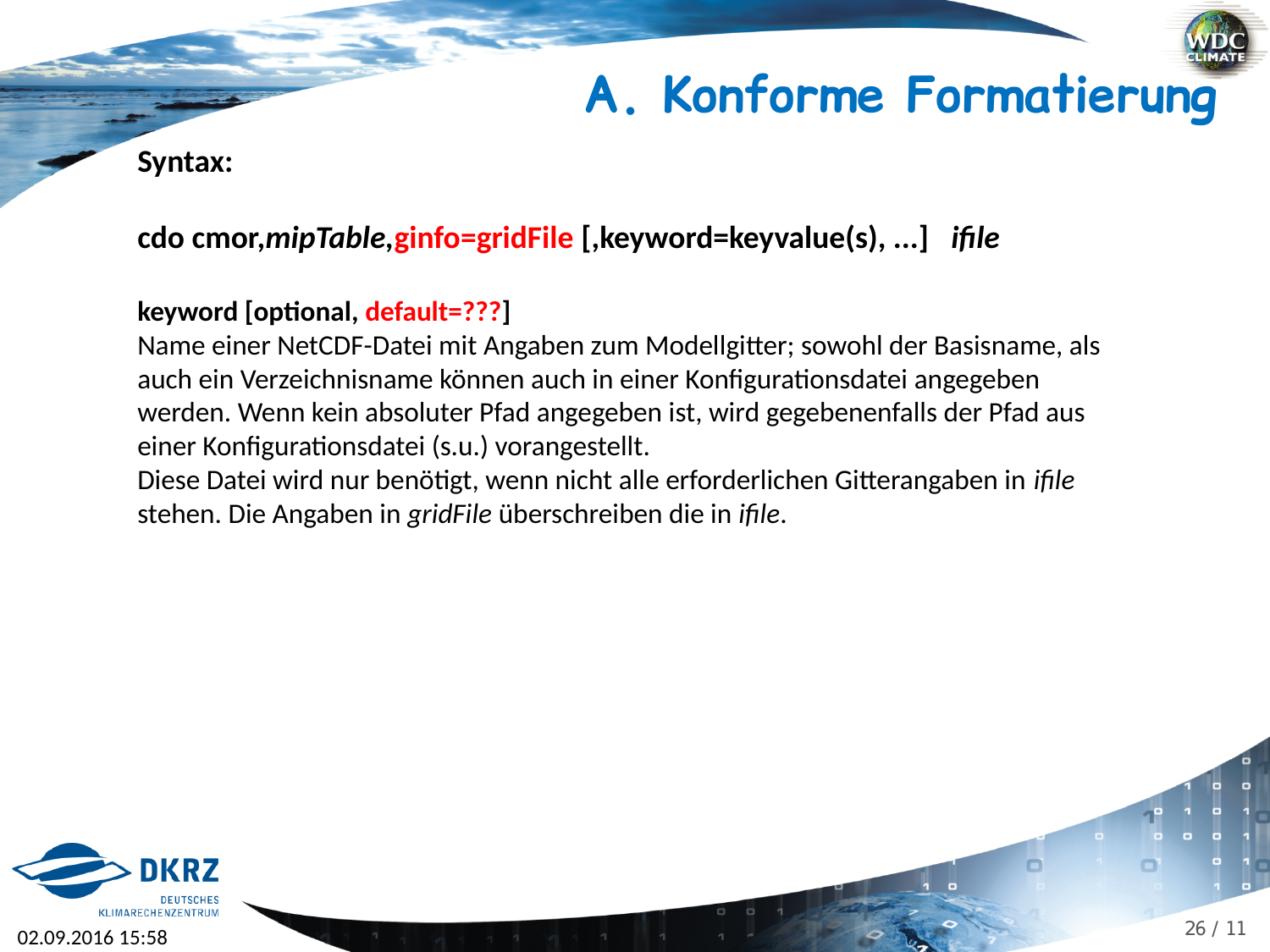

A. Konforme Formatierung

Syntax:
cdo cmor,mipTable,ginfo=gridFile [,keyword=keyvalue(s), ...]   ifile
keyword [optional, default=???]
Name einer NetCDF-Datei mit Angaben zum Modellgitter; sowohl der Basisname, als auch ein Verzeichnisname können auch in einer Konfigurationsdatei angegeben werden. Wenn kein absoluter Pfad angegeben ist, wird gegebenenfalls der Pfad aus einer Konfigurationsdatei (s.u.) vorangestellt.
Diese Datei wird nur benötigt, wenn nicht alle erforderlichen Gitterangaben in ifile stehen. Die Angaben in gridFile überschreiben die in ifile.